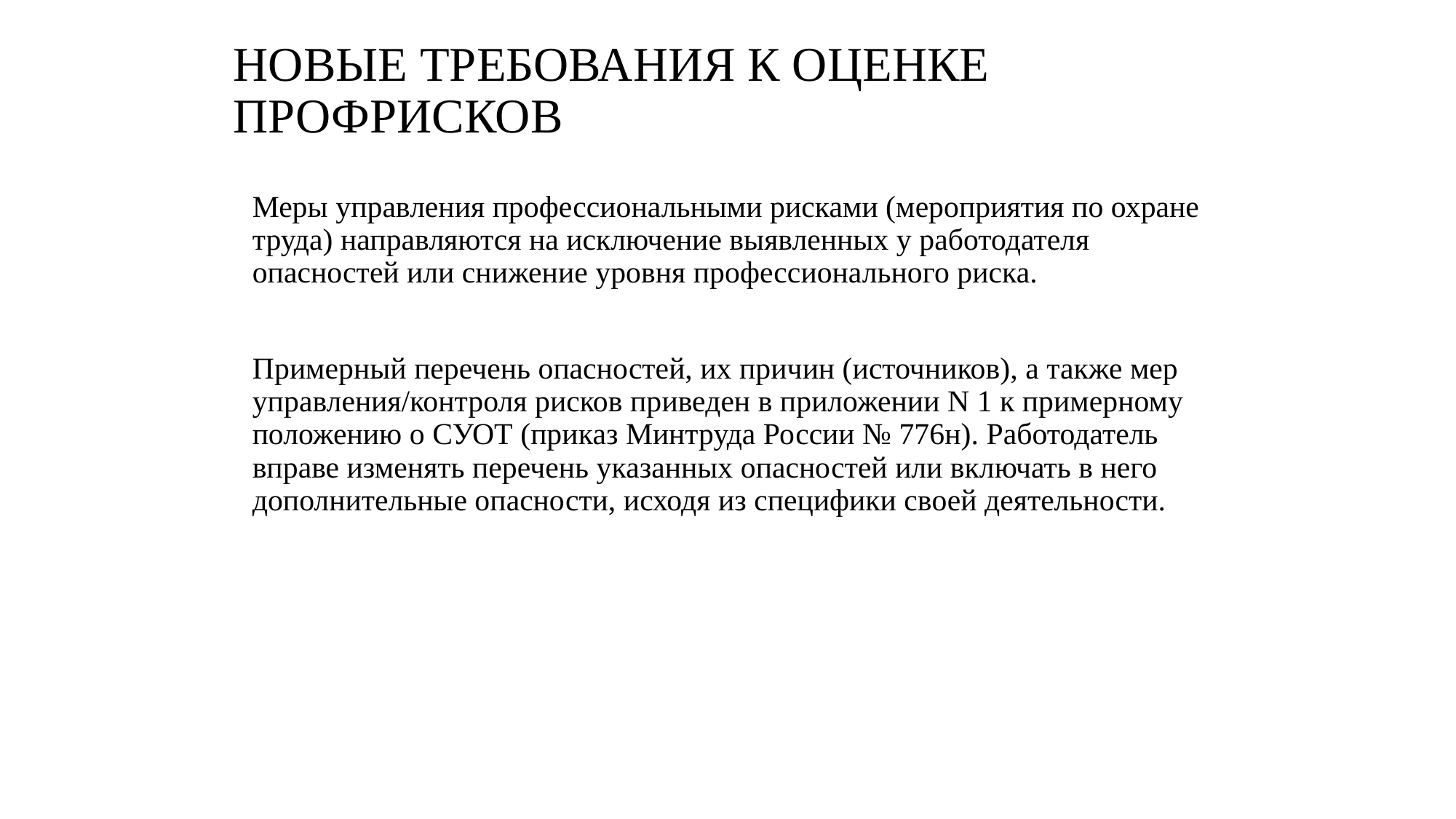

# Новые требования к оценке профрисков
Меры управления профессиональными рисками (мероприятия по охране труда) направляются на исключение выявленных у работодателя опасностей или снижение уровня профессионального риска.

Примерный перечень опасностей, их причин (источников), а также мер управления/контроля рисков приведен в приложении N 1 к примерному положению о СУОТ (приказ Минтруда России № 776н). Работодатель вправе изменять перечень указанных опасностей или включать в него дополнительные опасности, исходя из специфики своей деятельности.